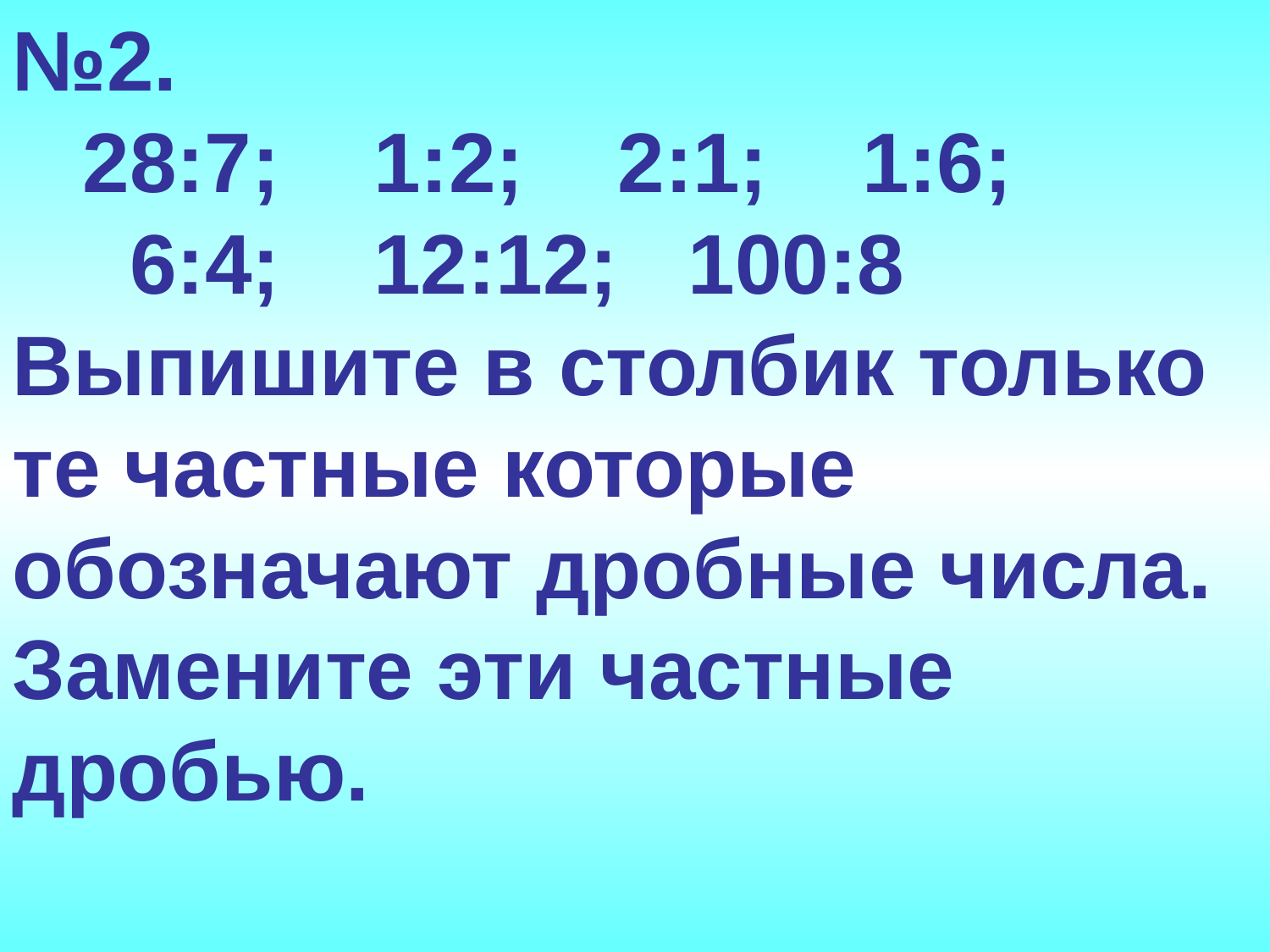

№2.
   28:7;    1:2;    2:1;    1:6;                6:4;    12:12;   100:8
Выпишите в столбик только те частные которые обозначают дробные числа.
Замените эти частные дробью.